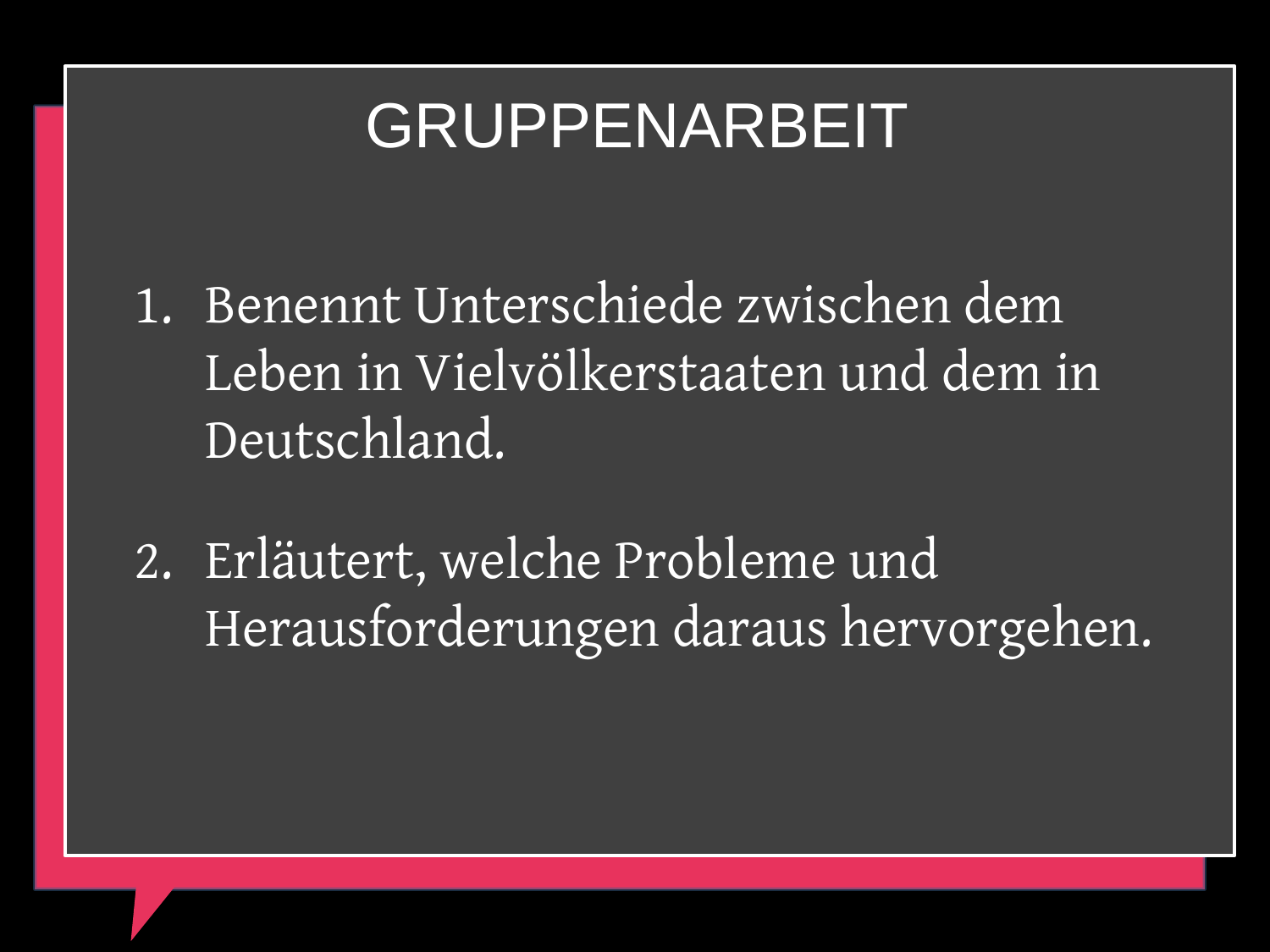

Gruppenarbeit

Benennt Unterschiede zwischen dem Leben in Vielvölkerstaaten und dem in Deutschland.
Erläutert, welche Probleme und Herausforderungen daraus hervorgehen.